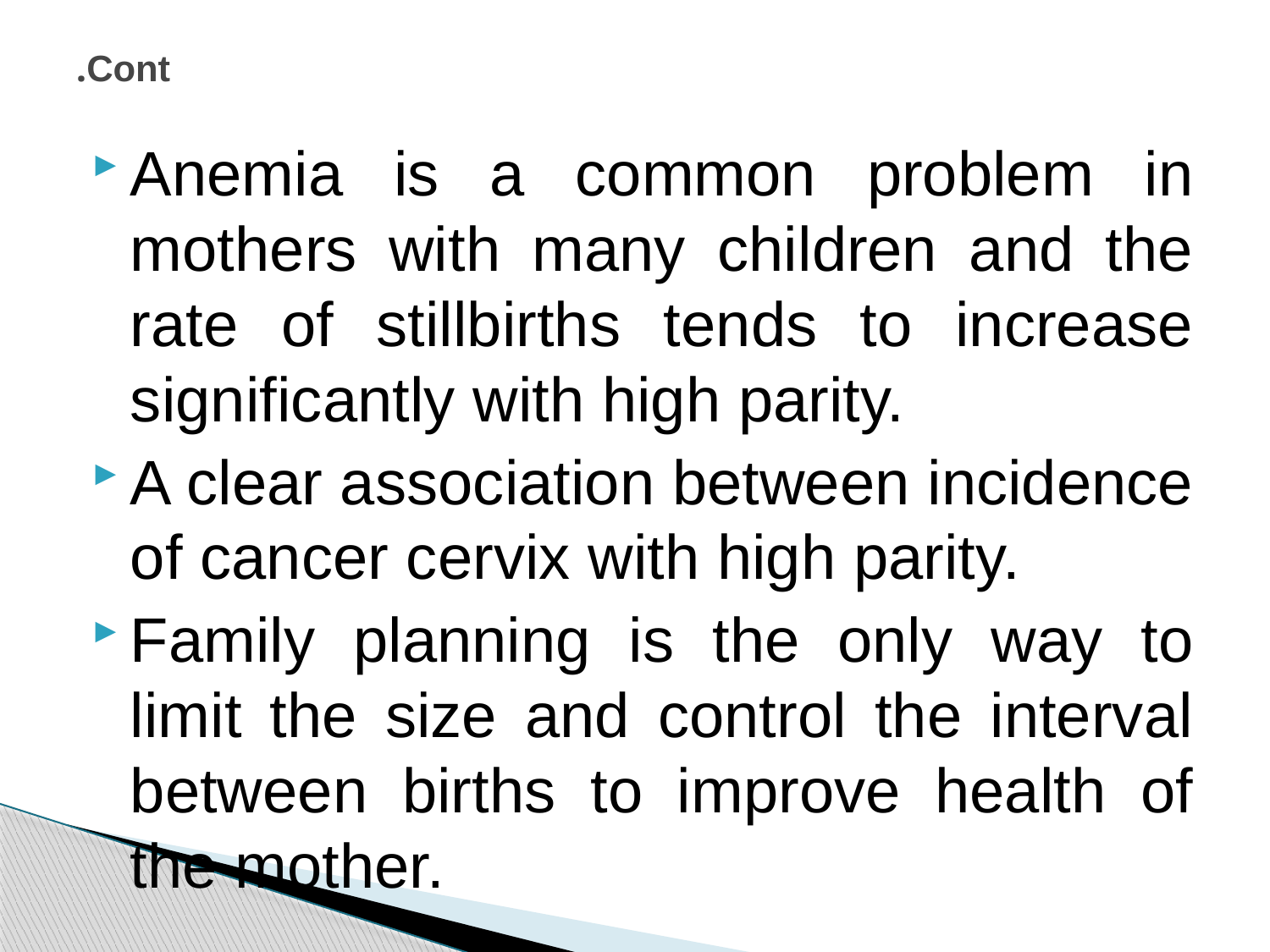

# Cont.
Anemia is a common problem in mothers with many children and the rate of stillbirths tends to increase significantly with high parity.
A clear association between incidence of cancer cervix with high parity.
Family planning is the only way to limit the size and control the interval between births to improve health of the mother.